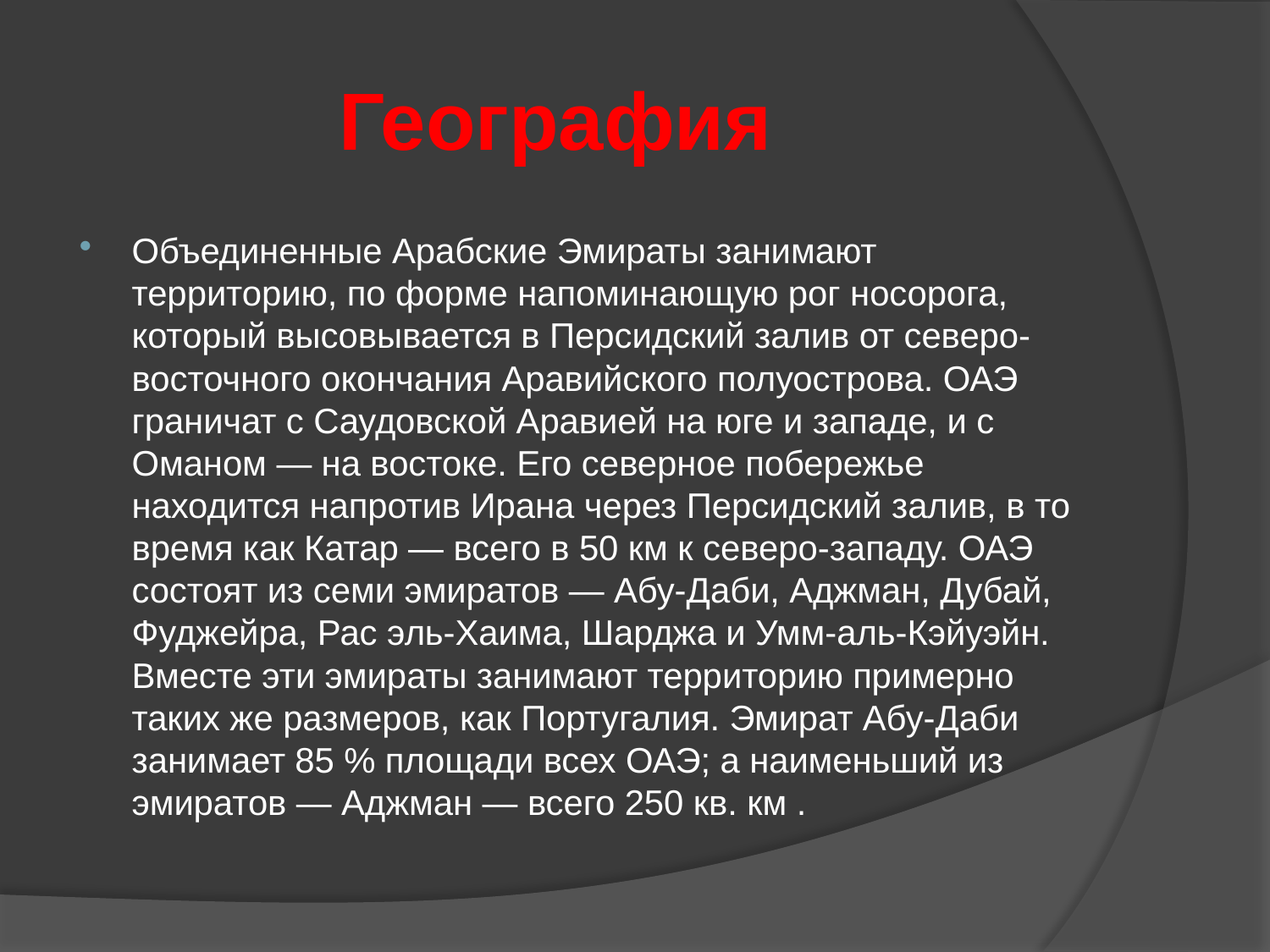

# География
Объединенные Арабские Эмираты занимают территорию, по форме напоминающую рог носорога, который высовывается в Персидский залив от северо-восточного окончания Аравийского полуострова. ОАЭ граничат с Саудовской Аравией на юге и западе, и с Оманом — на востоке. Его северное побережье находится напротив Ирана через Персидский залив, в то время как Катар — всего в 50 км к северо-западу. ОАЭ состоят из семи эмиратов — Абу-Даби, Аджман, Дубай, Фуджейра, Рас эль-Хаима, Шарджа и Умм-аль-Кэйуэйн. Вместе эти эмираты занимают территорию примерно таких же размеров, как Португалия. Эмират Абу-Даби занимает 85 % площади всех ОАЭ; а наименьший из эмиратов — Аджман — всего 250 кв. км .